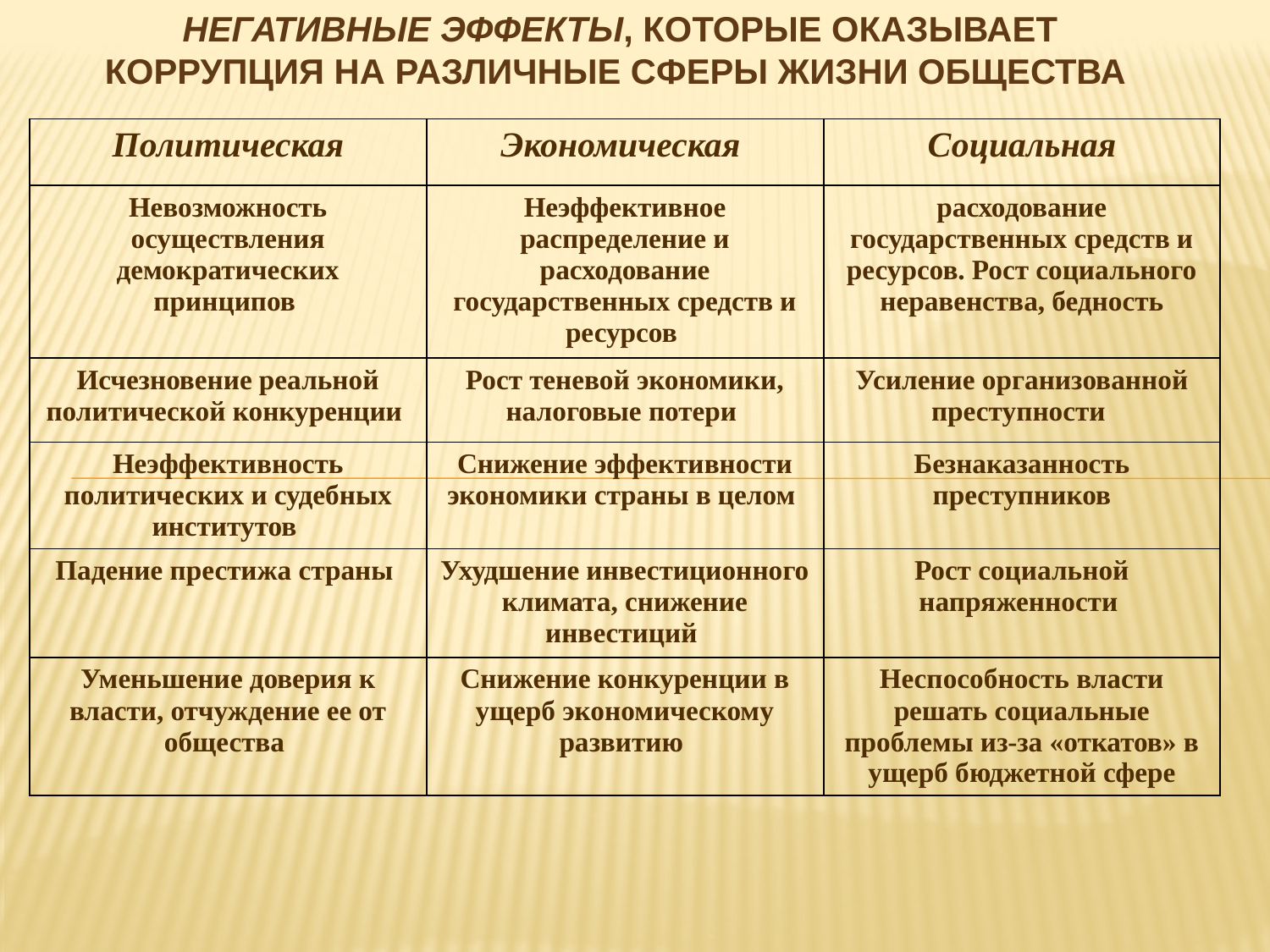

Негативные эффекты, которые оказывает коррупция на различные сферы жизни общества
| Политическая | Экономическая | Социальная |
| --- | --- | --- |
| Невозможность осуществления демократических принципов | Неэффективное распределение и расходование государственных средств и ресурсов | расходование государственных средств и ресурсов. Рост социального неравенства, бедность |
| Исчезновение реальной политической конкуренции | Рост теневой экономики, налоговые потери | Усиление организованной преступности |
| Неэффективность политических и судебных институтов | Снижение эффективности экономики страны в целом | Безнаказанность преступников |
| Падение престижа страны | Ухудшение инвестиционного климата, снижение инвестиций | Рост социальной напряженности |
| Уменьшение доверия к власти, отчуждение ее от общества | Снижение конкуренции в ущерб экономическому развитию | Неспособность власти решать социальные проблемы из-за «откатов» в ущерб бюджетной сфере |
|  |  |  |